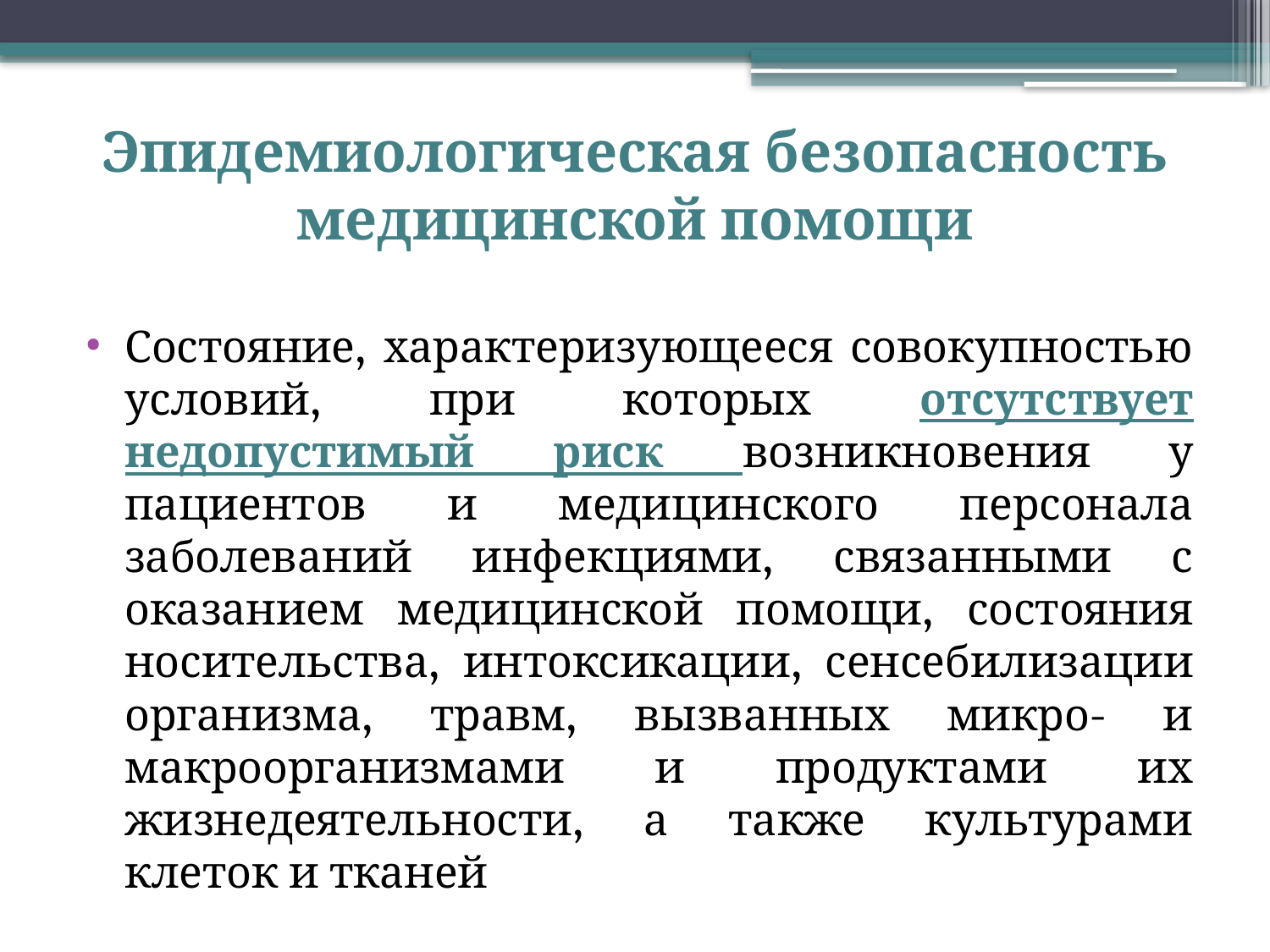

# Эпидемиологическая безопасность медицинской помощи
Состояние, характеризующееся совокупностью условий, при которых отсутствует недопустимый риск возникновения у пациентов и медицинского персонала заболеваний инфекциями, связанными с оказанием медицинской помощи, состояния носительства, интоксикации, сенсебилизации организма, травм, вызванных микро- и макроорганизмами и продуктами их жизнедеятельности, а также культурами клеток и тканей